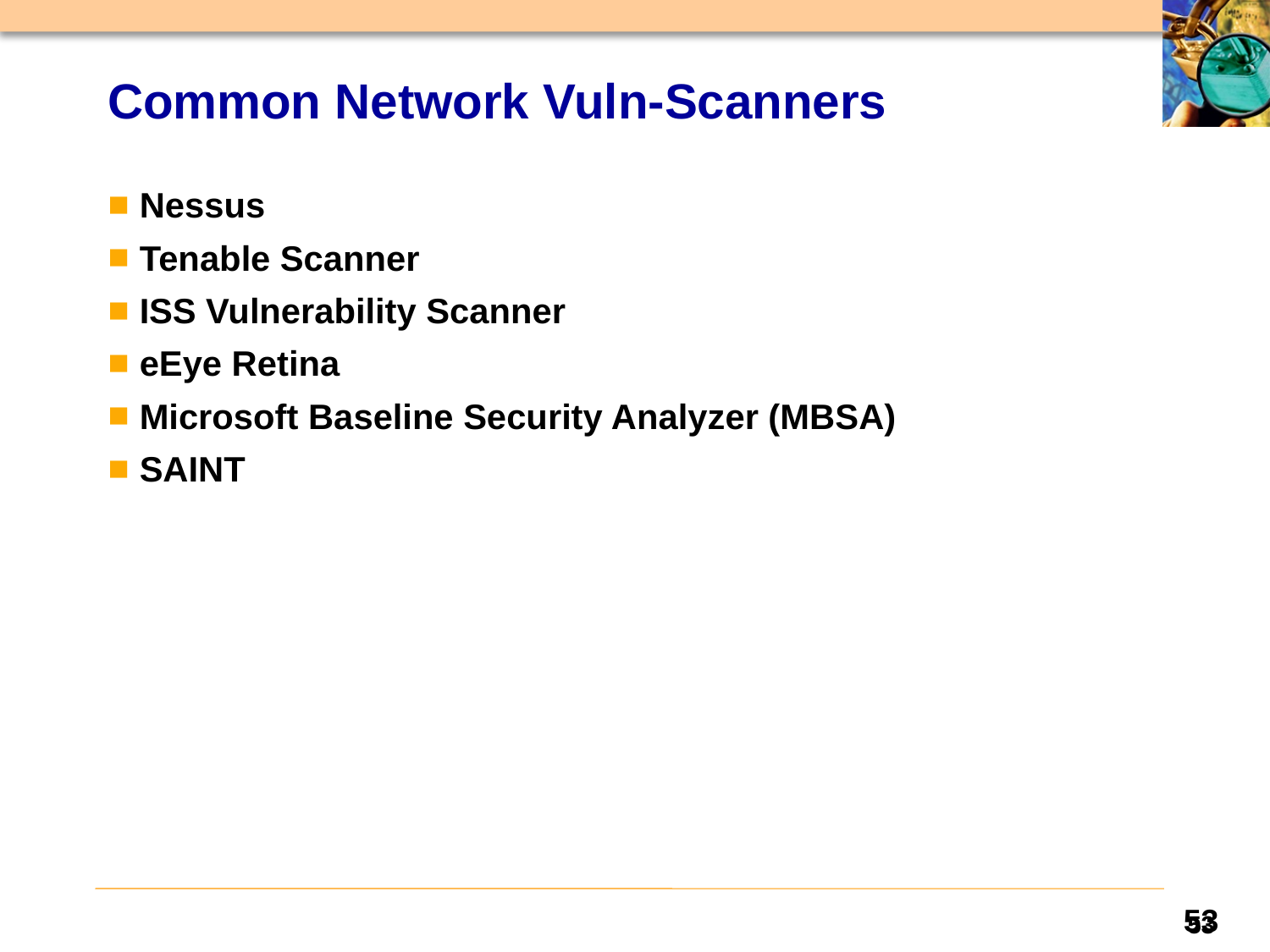

# Common Network Vuln-Scanners
Nessus
Tenable Scanner
ISS Vulnerability Scanner
eEye Retina
Microsoft Baseline Security Analyzer (MBSA)
SAINT
53